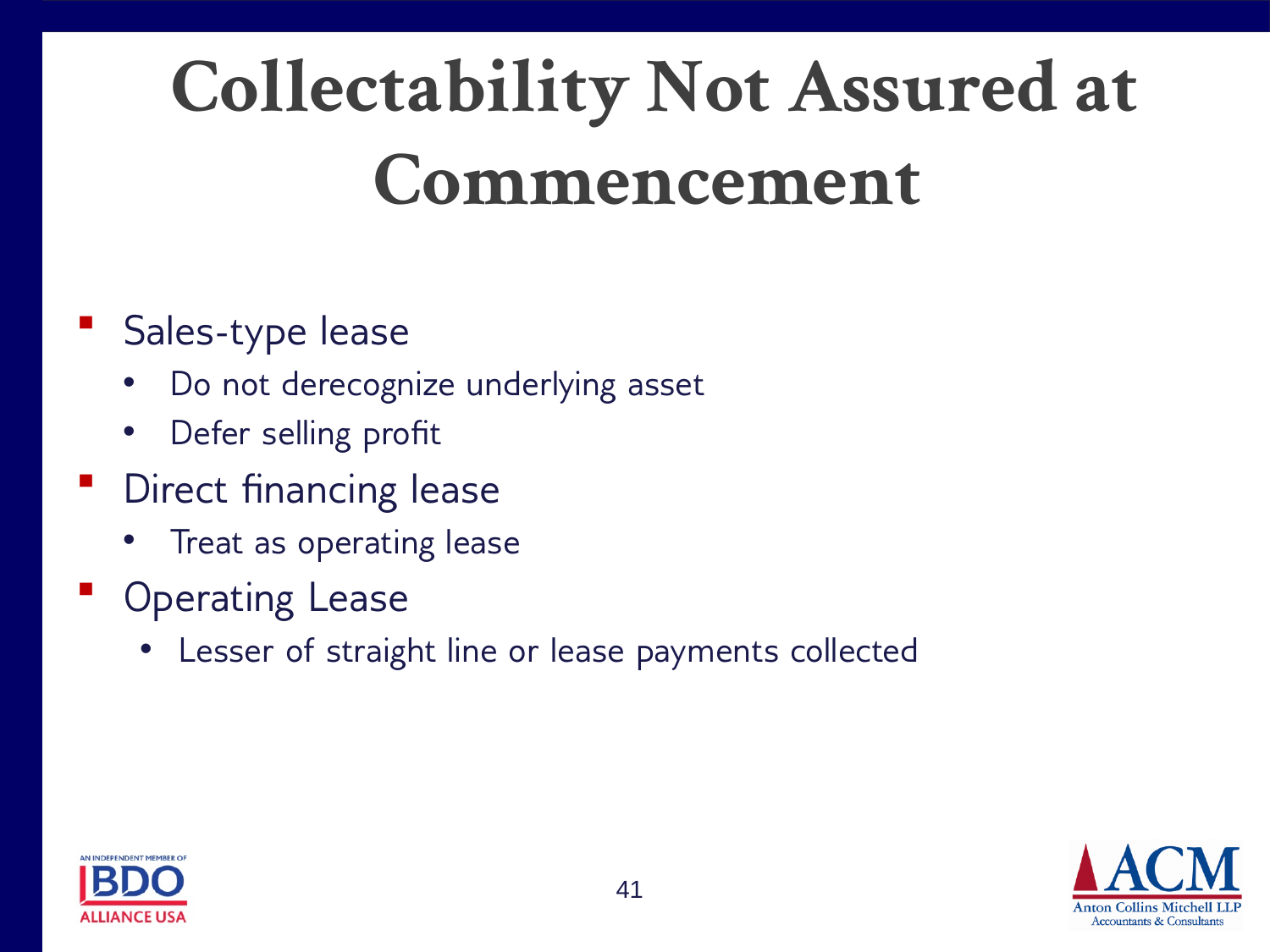

# Collectability Not Assured at Commencement
Sales-type lease
Do not derecognize underlying asset
Defer selling profit
Direct financing lease
Treat as operating lease
Operating Lease
Lesser of straight line or lease payments collected

41